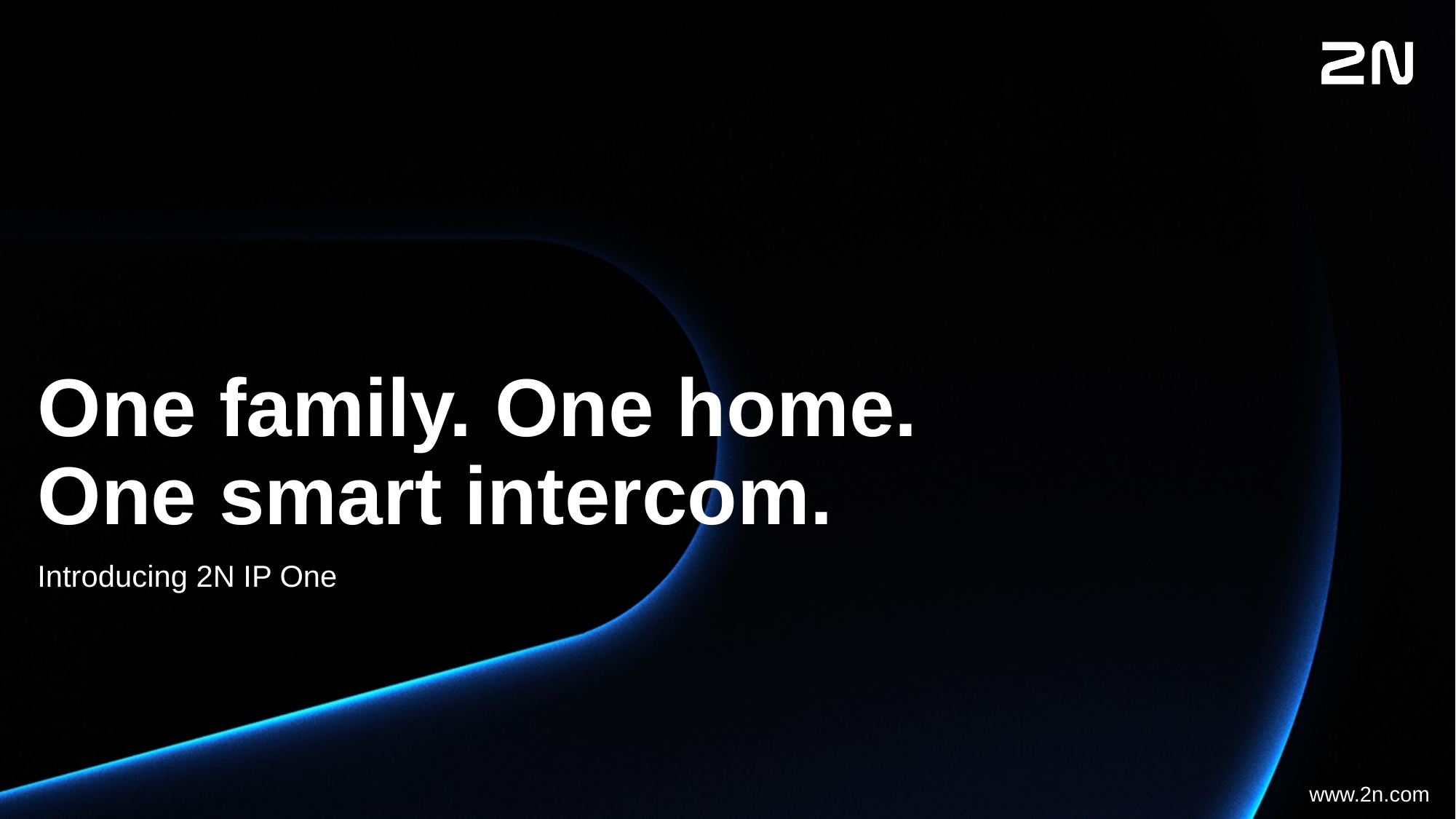

# One family. One home. One smart intercom.
Introducing 2N IP One